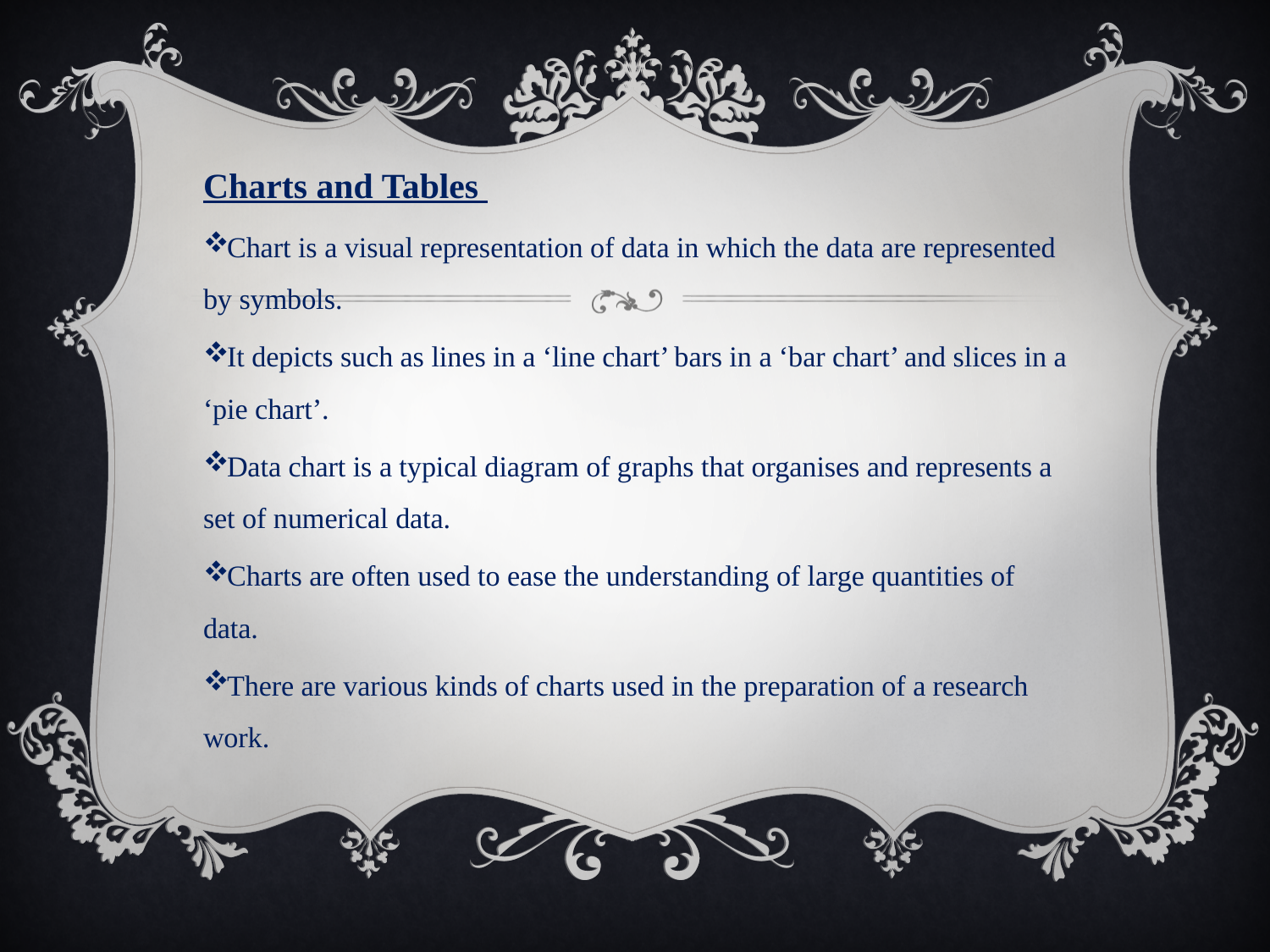

Charts and Tables
Chart is a visual representation of data in which the data are represented by symbols.
It depicts such as lines in a ‘line chart’ bars in a ‘bar chart’ and slices in a ‘pie chart’.
Data chart is a typical diagram of graphs that organises and represents a set of numerical data.
Charts are often used to ease the understanding of large quantities of data.
There are various kinds of charts used in the preparation of a research work.